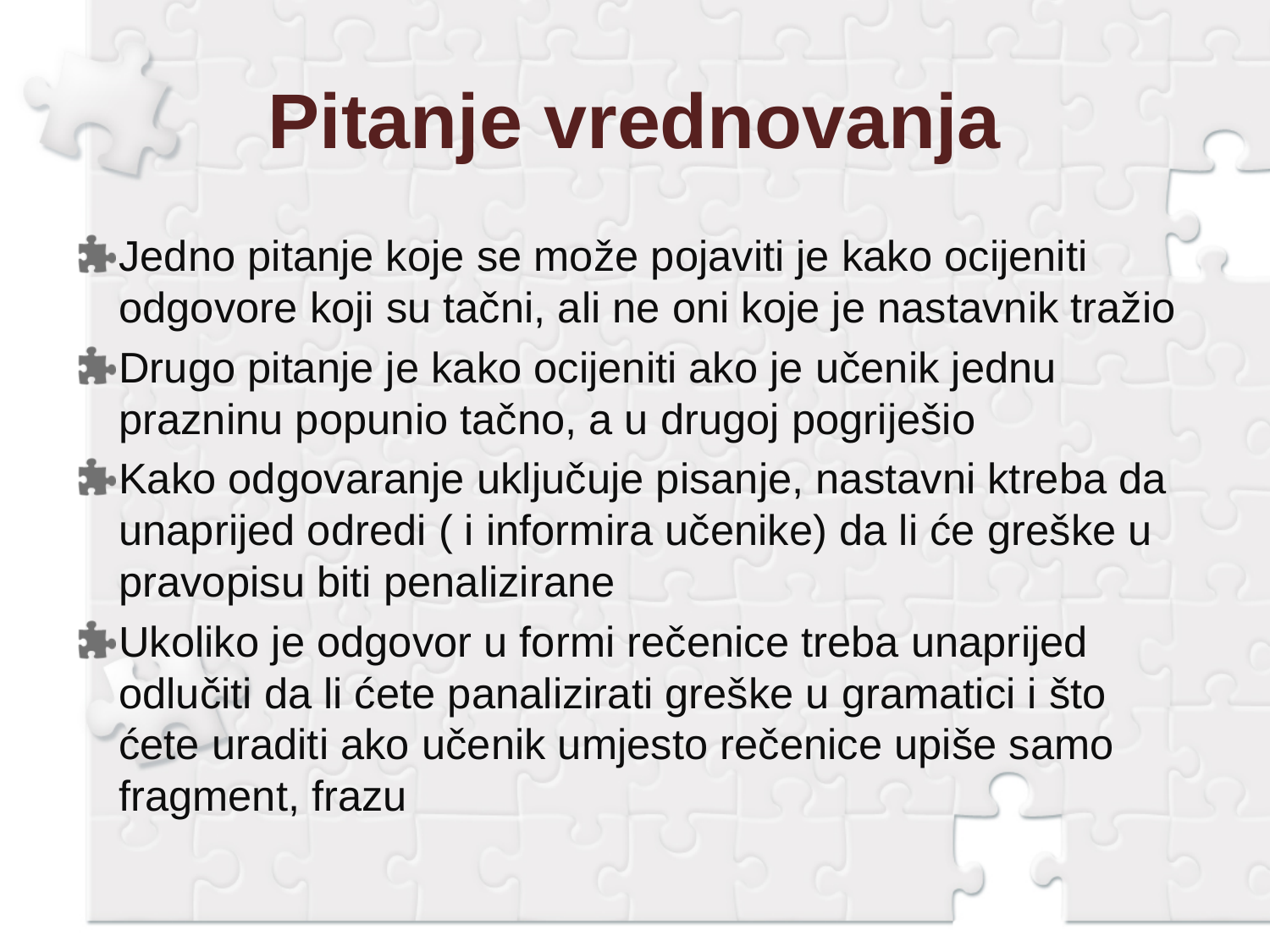

# Pitanje vrednovanja
Jedno pitanje koje se može pojaviti je kako ocijeniti odgovore koji su tačni, ali ne oni koje je nastavnik tražio
Drugo pitanje je kako ocijeniti ako je učenik jednu prazninu popunio tačno, a u drugoj pogriješio
Kako odgovaranje uključuje pisanje, nastavni ktreba da unaprijed odredi ( i informira učenike) da li će greške u pravopisu biti penalizirane
Ukoliko je odgovor u formi rečenice treba unaprijed odlučiti da li ćete panalizirati greške u gramatici i što ćete uraditi ako učenik umjesto rečenice upiše samo fragment, frazu